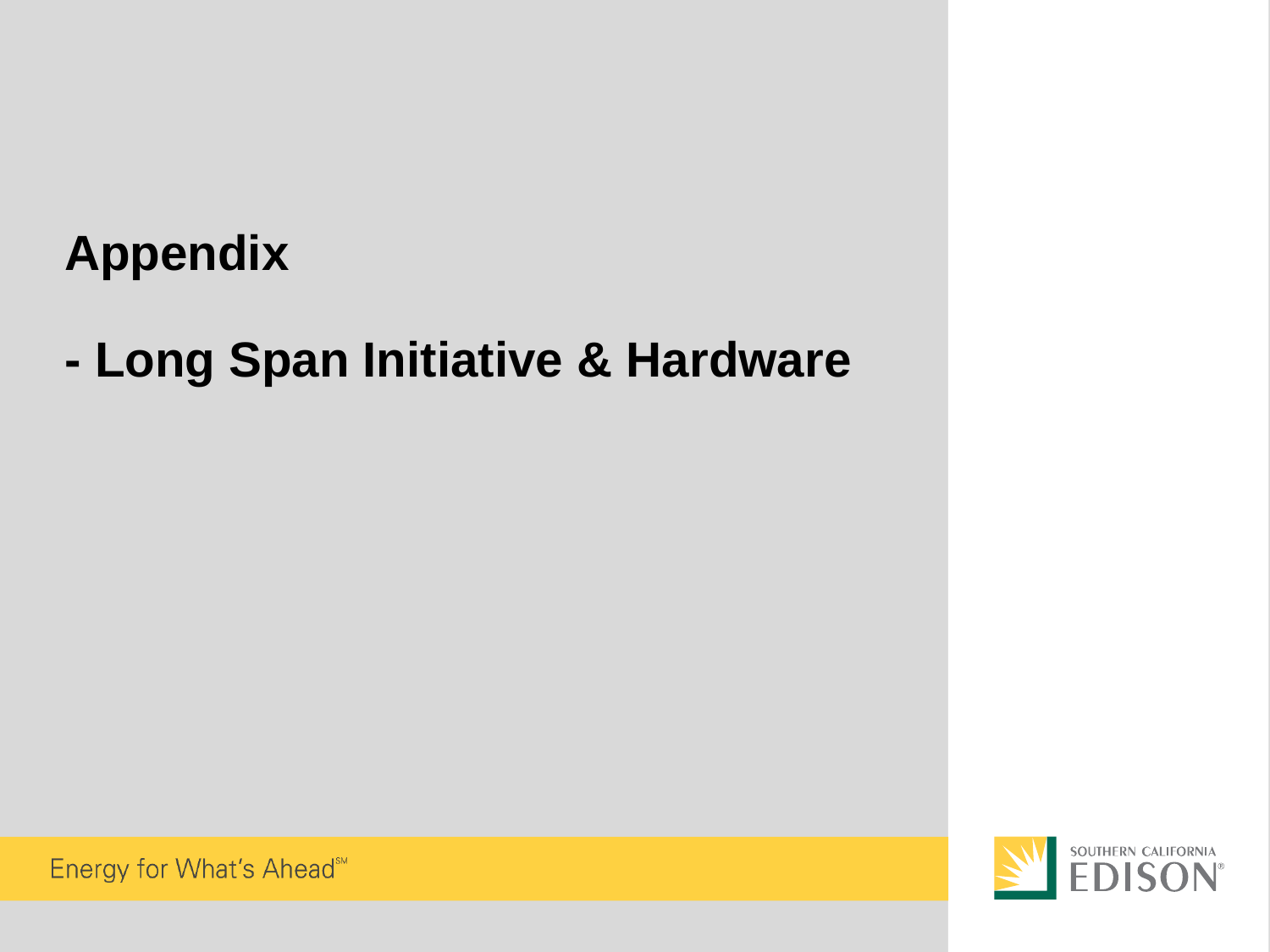

# Appendix - Long Span Initiative & Hardware